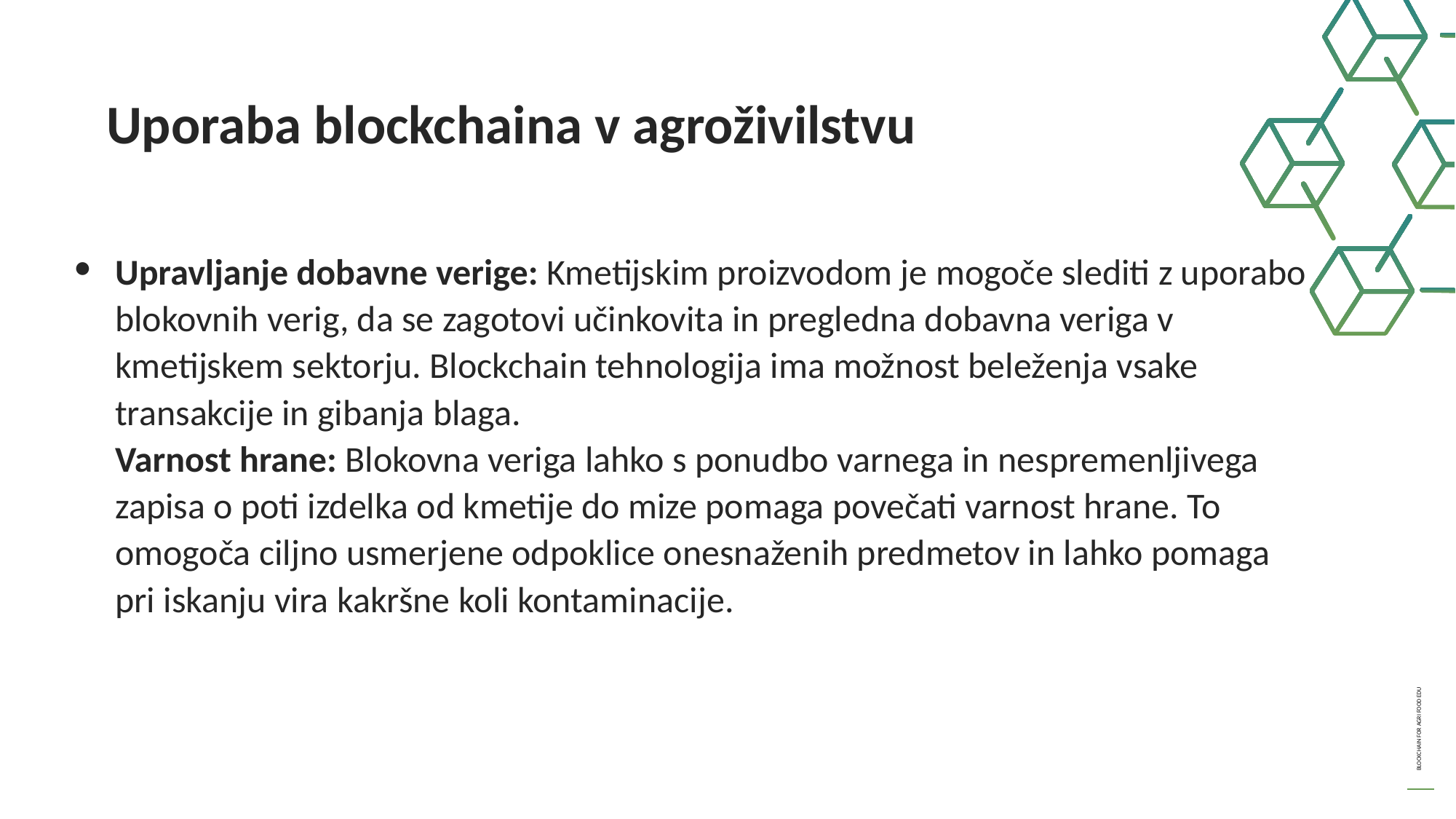

Uporaba blockchaina v agroživilstvu
Upravljanje dobavne verige: Kmetijskim proizvodom je mogoče slediti z uporabo blokovnih verig, da se zagotovi učinkovita in pregledna dobavna veriga v kmetijskem sektorju. Blockchain tehnologija ima možnost beleženja vsake transakcije in gibanja blaga.
Varnost hrane: Blokovna veriga lahko s ponudbo varnega in nespremenljivega zapisa o poti izdelka od kmetije do mize pomaga povečati varnost hrane. To omogoča ciljno usmerjene odpoklice onesnaženih predmetov in lahko pomaga pri iskanju vira kakršne koli kontaminacije.